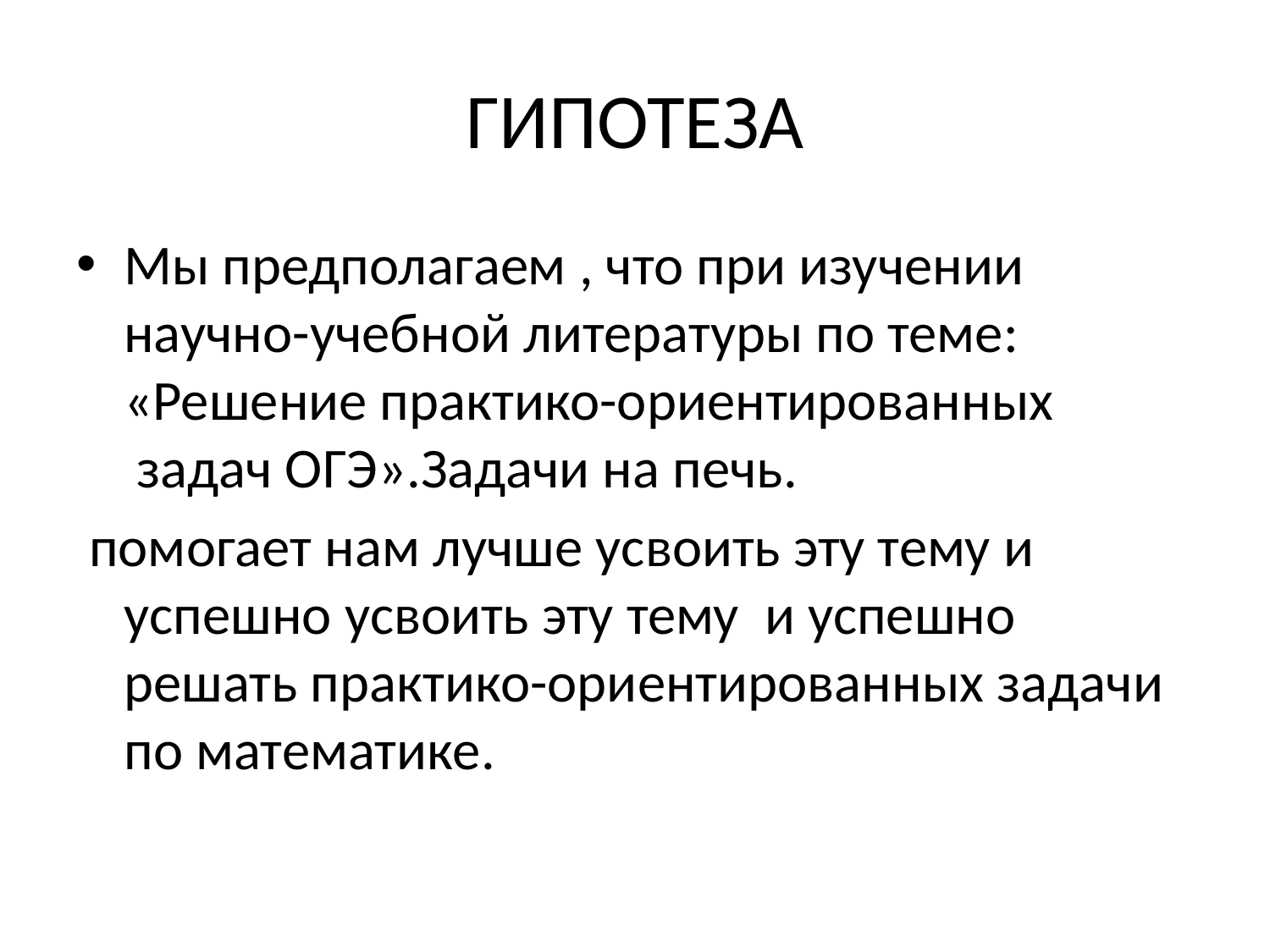

# ГИПОТЕЗА
Мы предполагаем , что при изучении научно-учебной литературы по теме: «Решение практико-ориентированных
 задач ОГЭ».Задачи на печь.
 помогает нам лучше усвоить эту тему и успешно усвоить эту тему  и успешно решать практико-ориентированных задачи по математике.